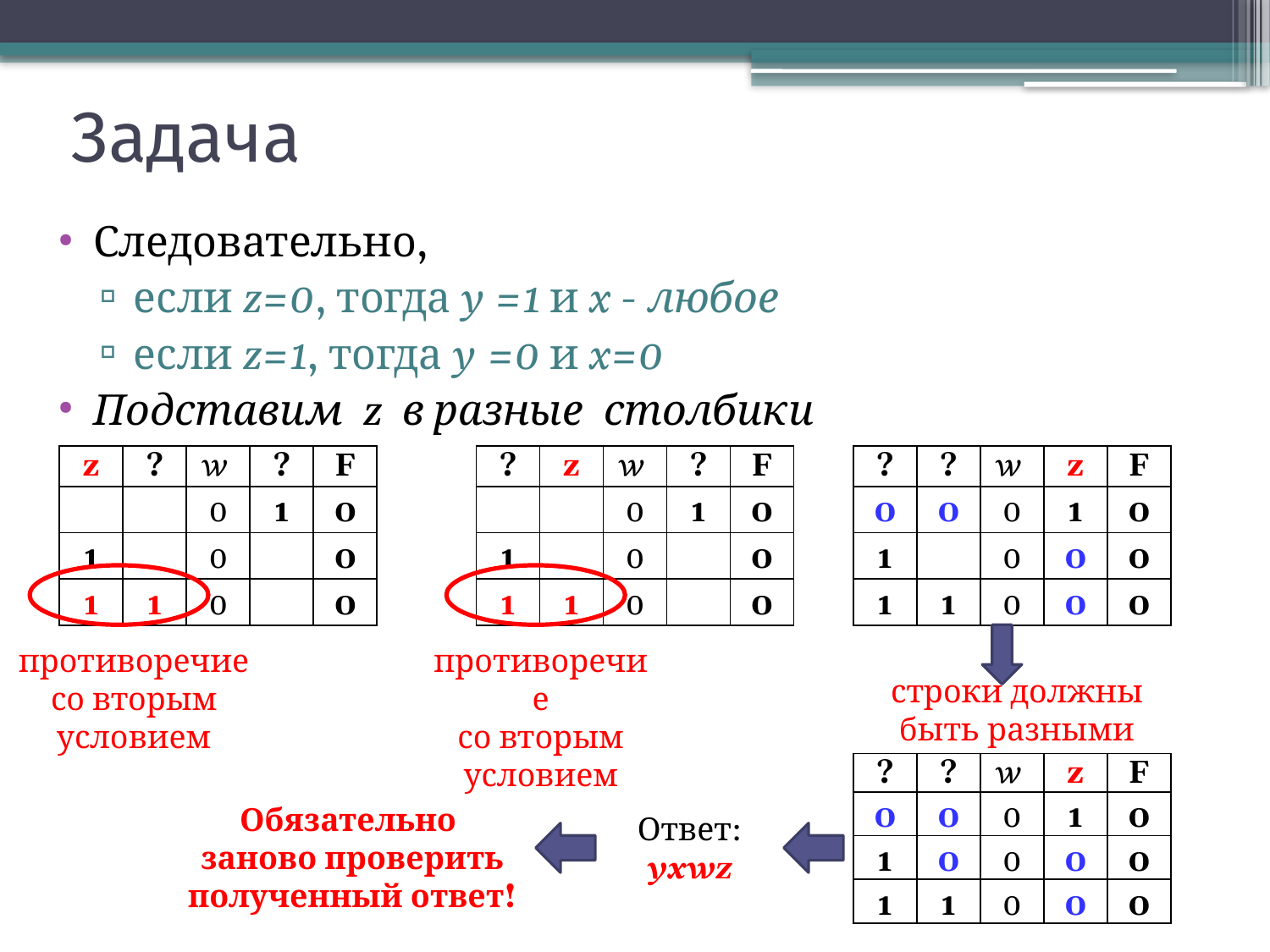

# Задача
Следовательно,
если z=0, тогда y =1 и x - любое
если z=1, тогда y =0 и x=0
Подставим  z  в разные  столбики

| z | ? | w | ? | F |
| --- | --- | --- | --- | --- |
|  |  | 0 | 1 | 0 |
| 1 |  | 0 |  | 0 |
| 1 | 1 | 0 |  | 0 |
| ? | z | w | ? | F |
| --- | --- | --- | --- | --- |
|  |  | 0 | 1 | 0 |
| 1 |  | 0 |  | 0 |
| 1 | 1 | 0 |  | 0 |
| ? | ? | w | z | F |
| --- | --- | --- | --- | --- |
| 0 | 0 | 0 | 1 | 0 |
| 1 |  | 0 | 0 | 0 |
| 1 | 1 | 0 | 0 | 0 |

противоречие
со вторым условием
противоречие
со вторым условием
строки должны быть разными
| ? | ? | w | z | F |
| --- | --- | --- | --- | --- |
| 0 | 0 | 0 | 1 | 0 |
| 1 | 0 | 0 | 0 | 0 |
| 1 | 1 | 0 | 0 | 0 |
Обязательно  заново проверить полученный ответ!
Ответ:
yxwz